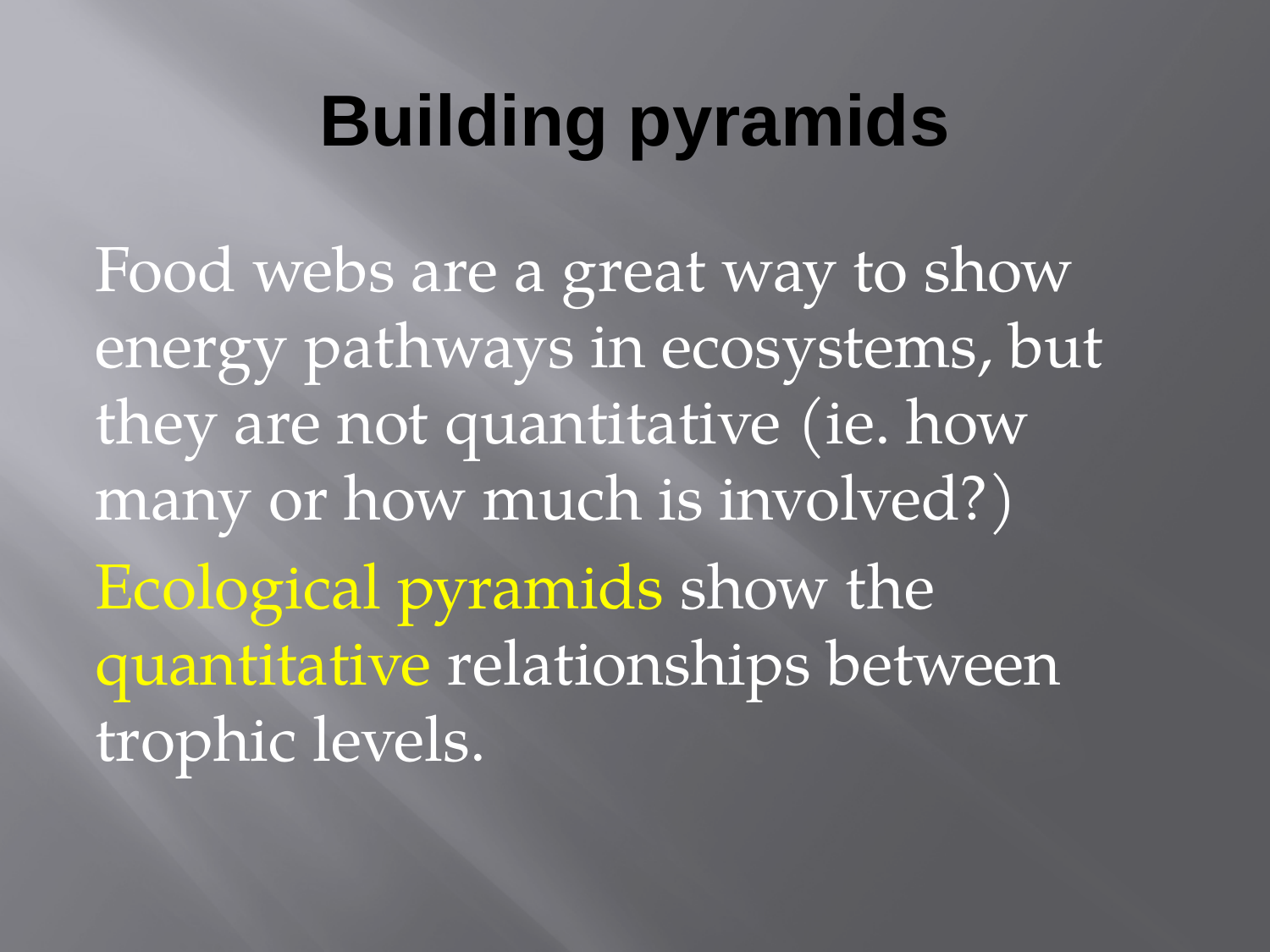

# Building pyramids
Food webs are a great way to show energy pathways in ecosystems, but they are not quantitative (ie. how many or how much is involved?)
Ecological pyramids show the quantitative relationships between trophic levels.